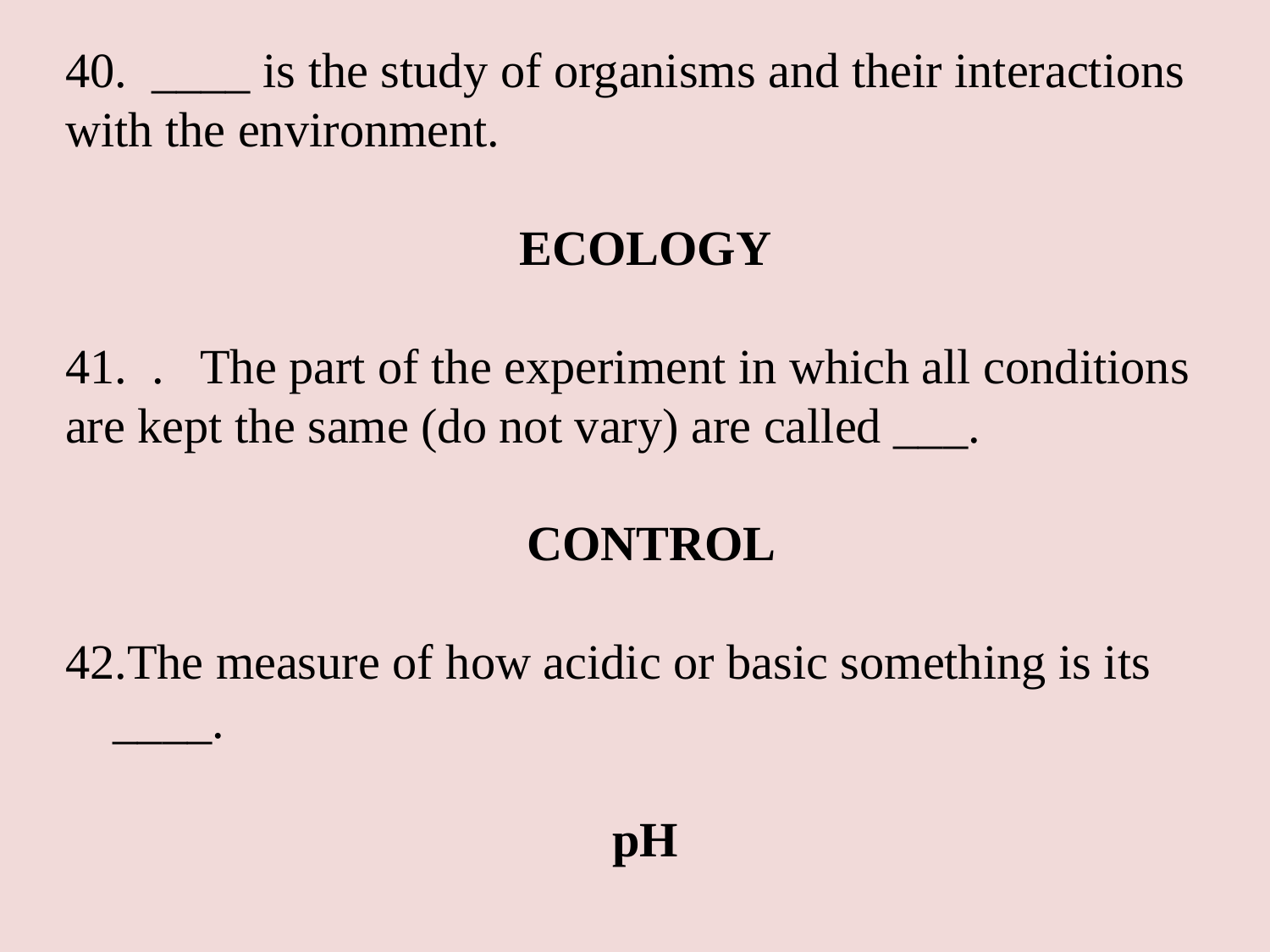

40.  ____ is the study of organisms and their interactions with the environment.

ECOLOGY

41.  .   The part of the experiment in which all conditions are kept the same (do not vary) are called ___.

 CONTROL

The measure of how acidic or basic something is its  ____.

pH